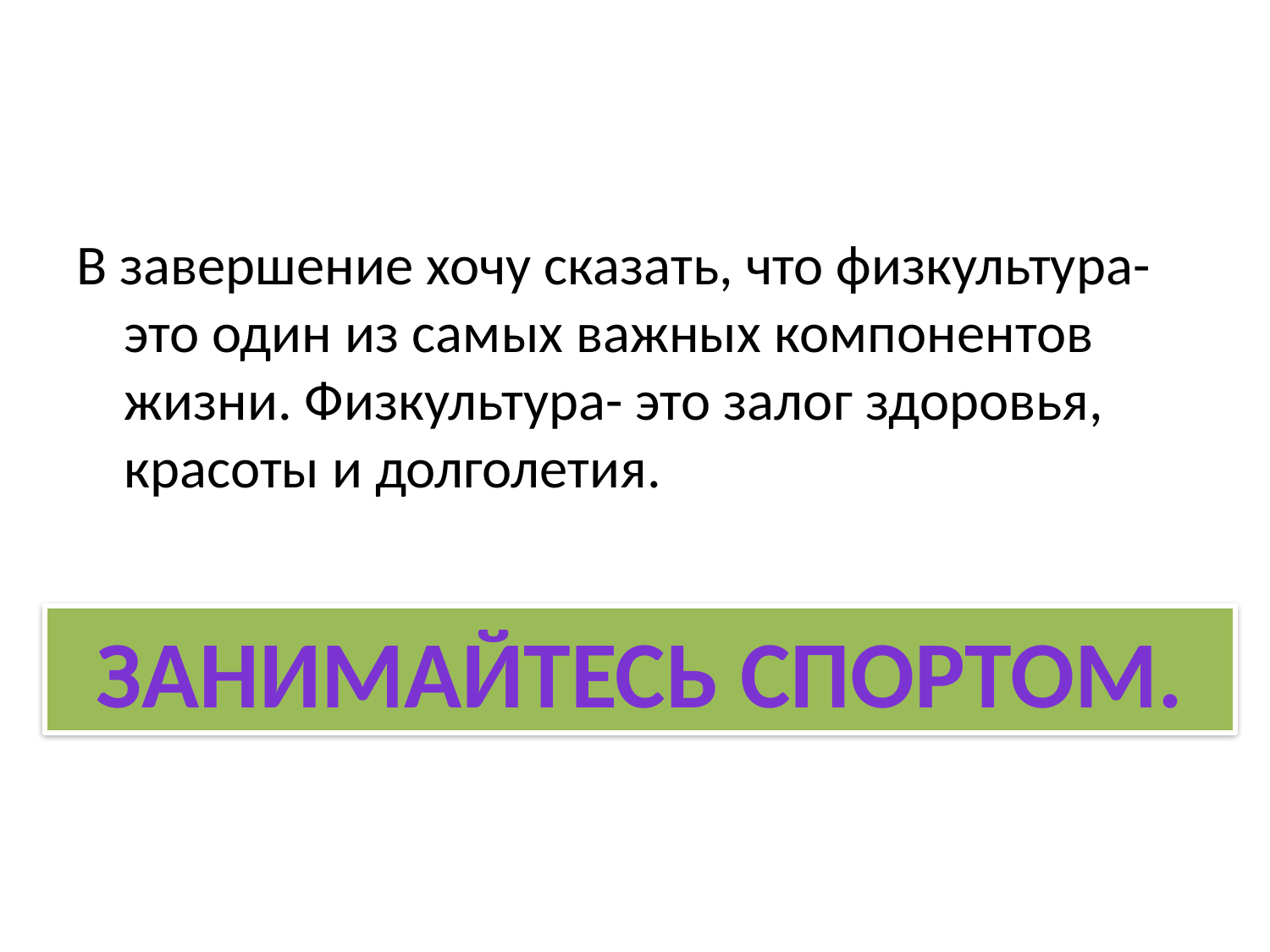

#
В завершение хочу сказать, что физкультура- это один из самых важных компонентов жизни. Физкультура- это залог здоровья, красоты и долголетия.
Занимайтесь спортом.